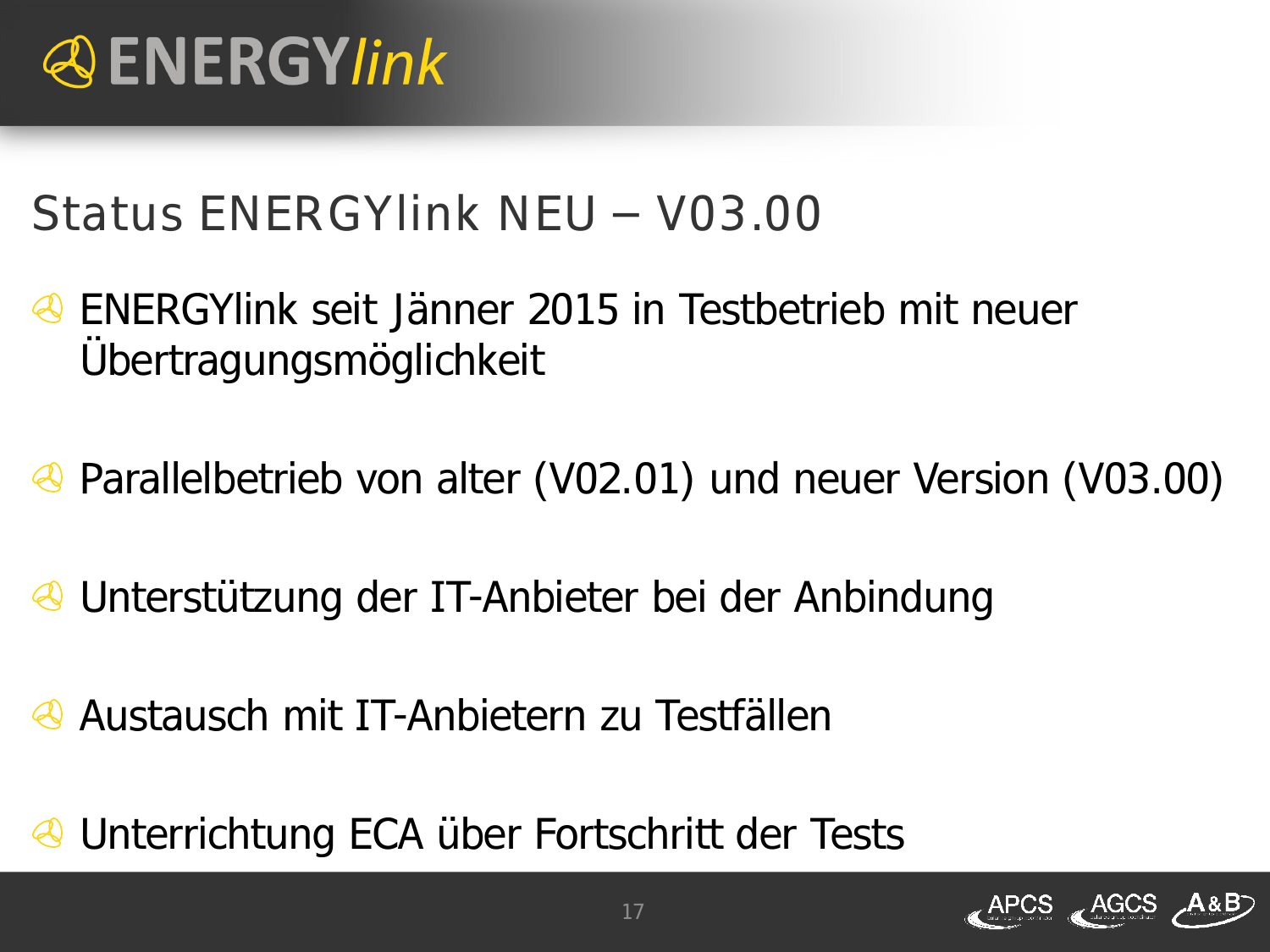

# Status ENERGYlink NEU – V03.00
ENERGYlink seit Jänner 2015 in Testbetrieb mit neuer Übertragungsmöglichkeit

Parallelbetrieb von alter (V02.01) und neuer Version (V03.00)

Unterstützung der IT-Anbieter bei der Anbindung

Austausch mit IT-Anbietern zu Testfällen

Unterrichtung ECA über Fortschritt der Tests

17